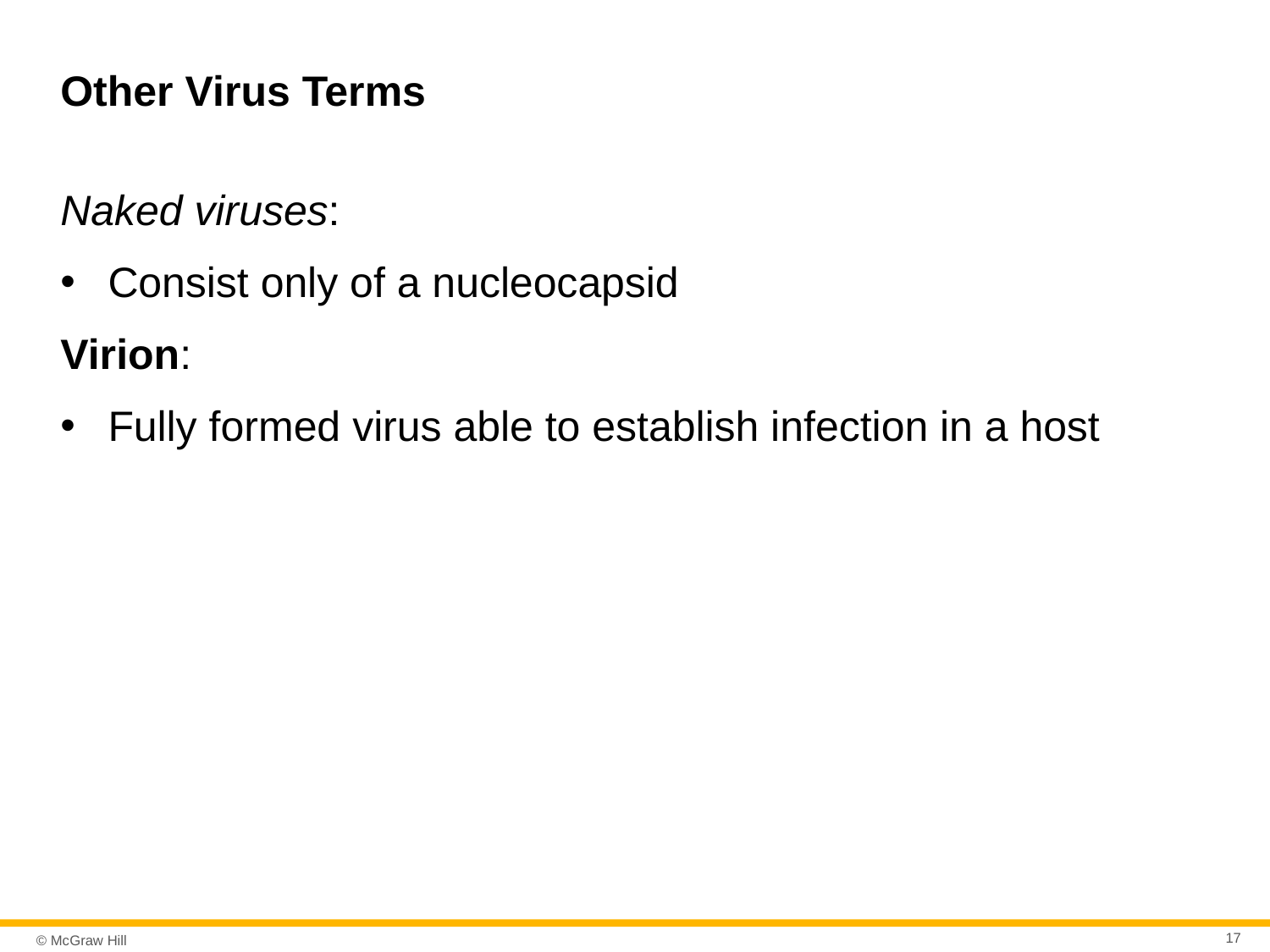

# Other Virus Terms
Naked viruses:
Consist only of a nucleocapsid
Virion:
Fully formed virus able to establish infection in a host